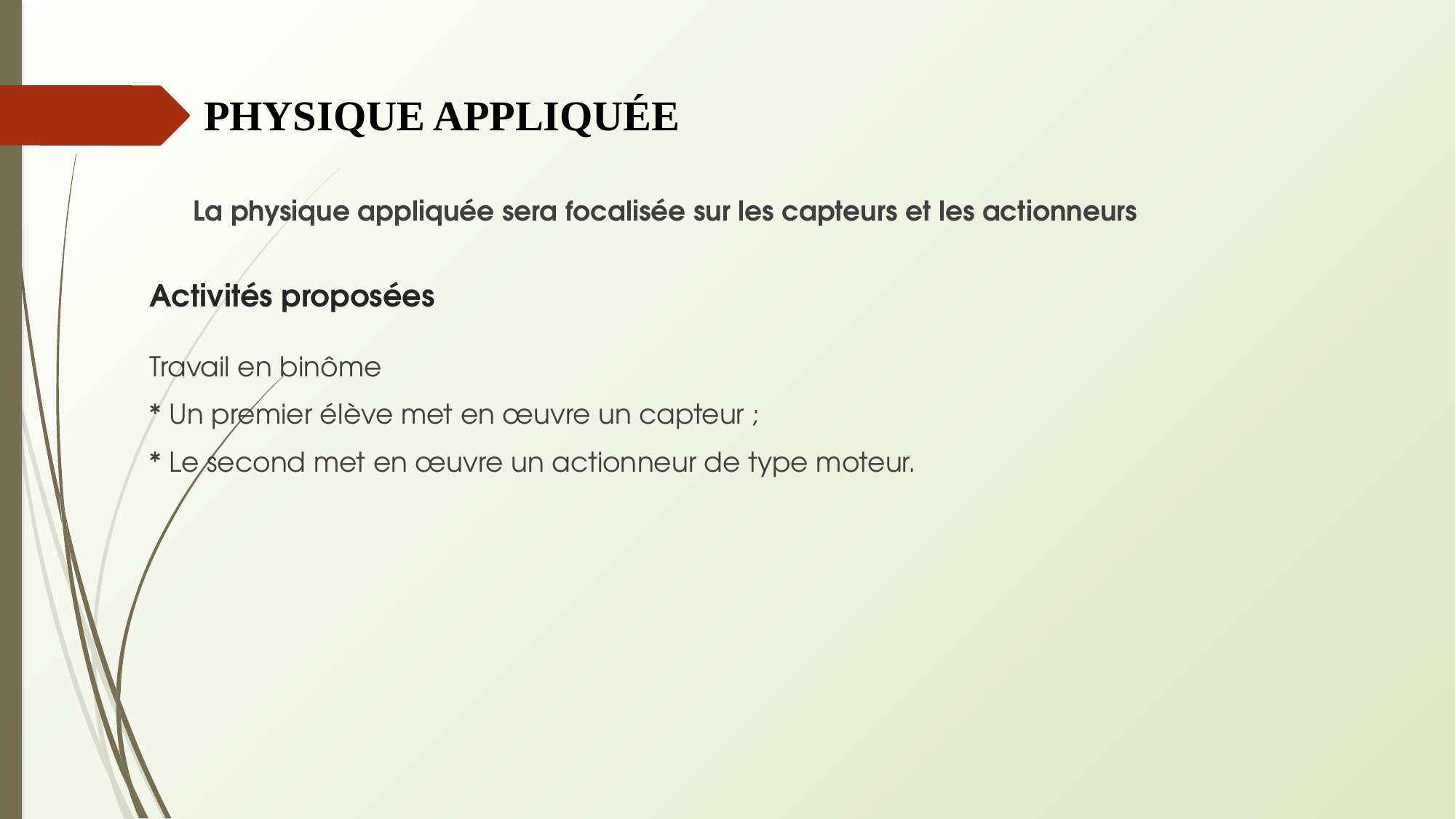

PHYSIQUE APPLIQUÉE
# La physique appliquée sera focalisée sur les capteurs et les actionneurs
Activités proposées
Travail en binôme
* Un premier élève met en œuvre un capteur ;
* Le second met en œuvre un actionneur de type moteur.